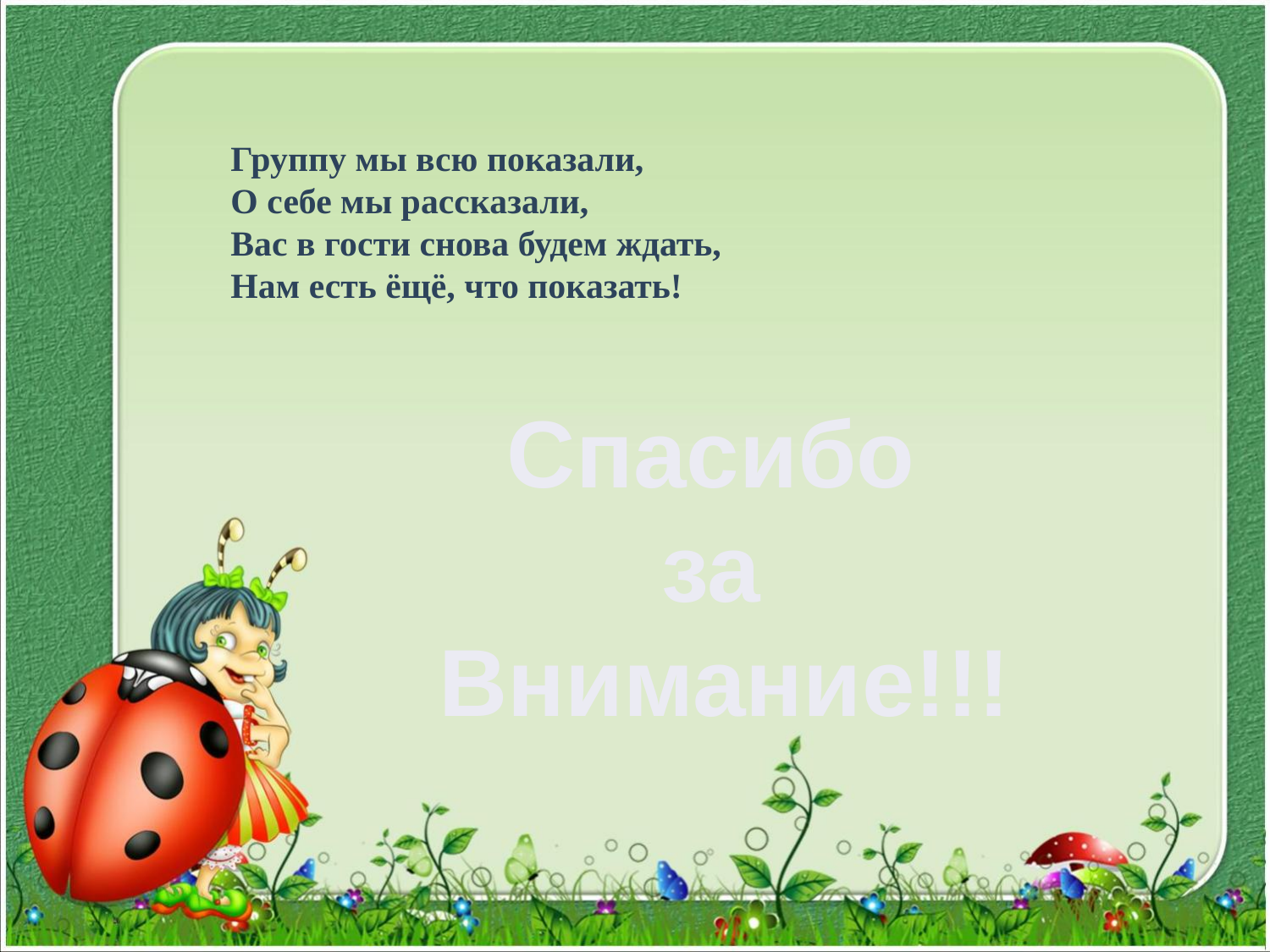

Группу мы всю показали,
О себе мы рассказали,
Вас в гости снова будем ждать,
Нам есть ёщё, что показать!
Спасибо
за
Внимание!!!